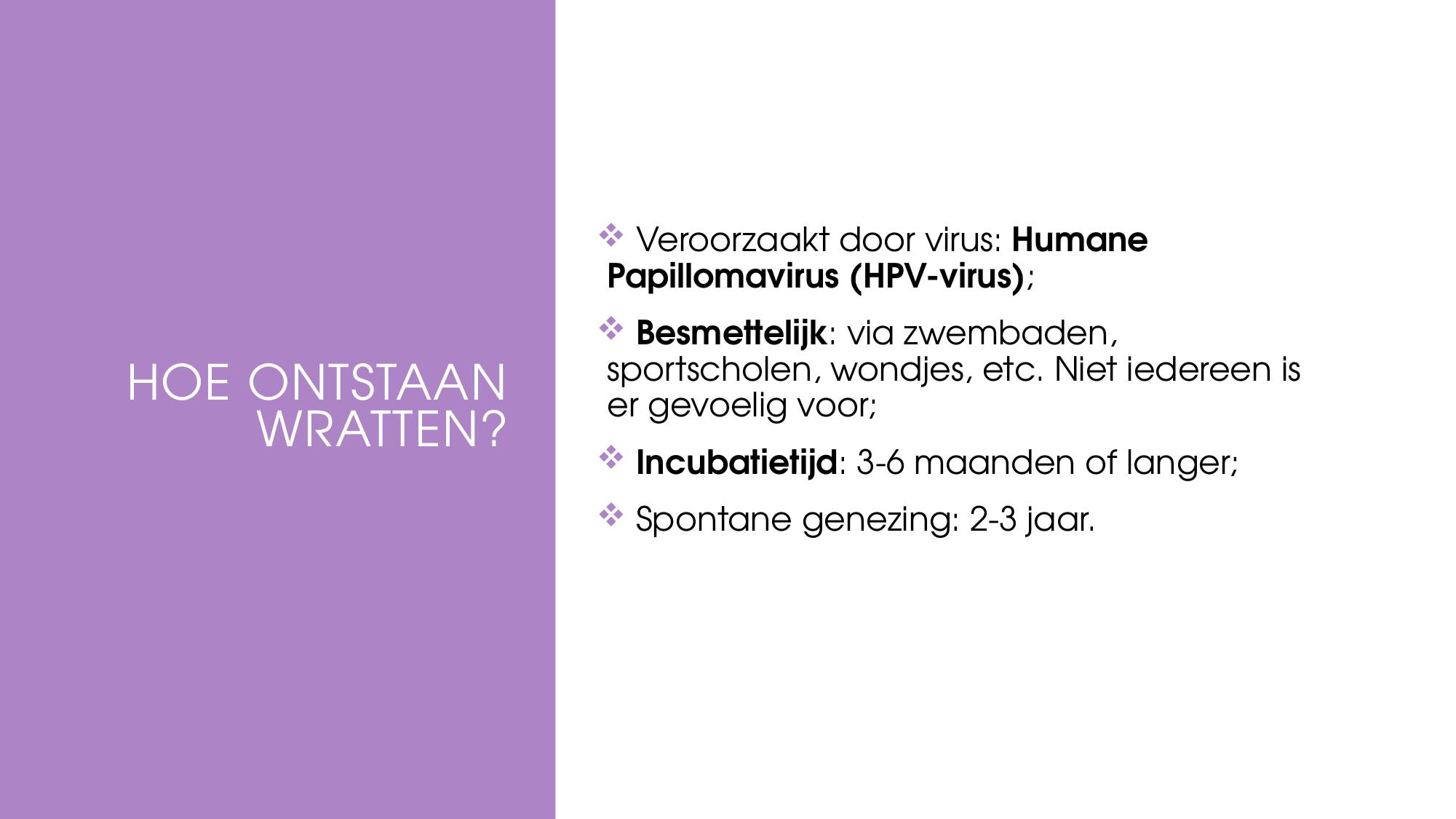

# Hoe ontstaan wratten?
 Veroorzaakt door virus: Humane Papillomavirus (HPV-virus);
 Besmettelijk: via zwembaden, sportscholen, wondjes, etc. Niet iedereen is er gevoelig voor;
 Incubatietijd: 3-6 maanden of langer;
 Spontane genezing: 2-3 jaar.